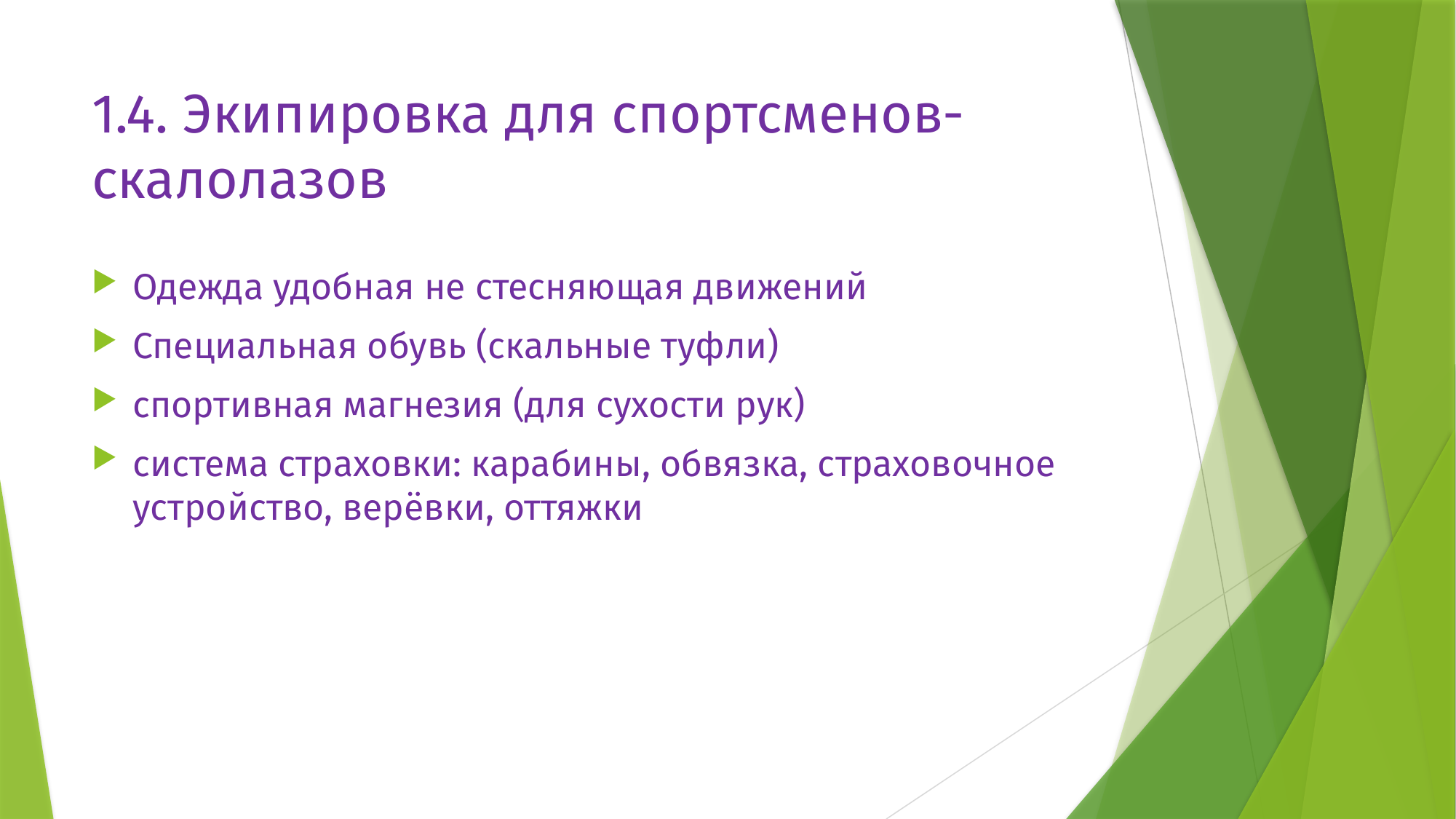

# 1.4. Экипировка для спортсменов-скалолазов
Одежда удобная не стесняющая движений
Специальная обувь (скальные туфли)
спортивная магнезия (для сухости рук)
система страховки: карабины, обвязка, страховочное устройство, верёвки, оттяжки